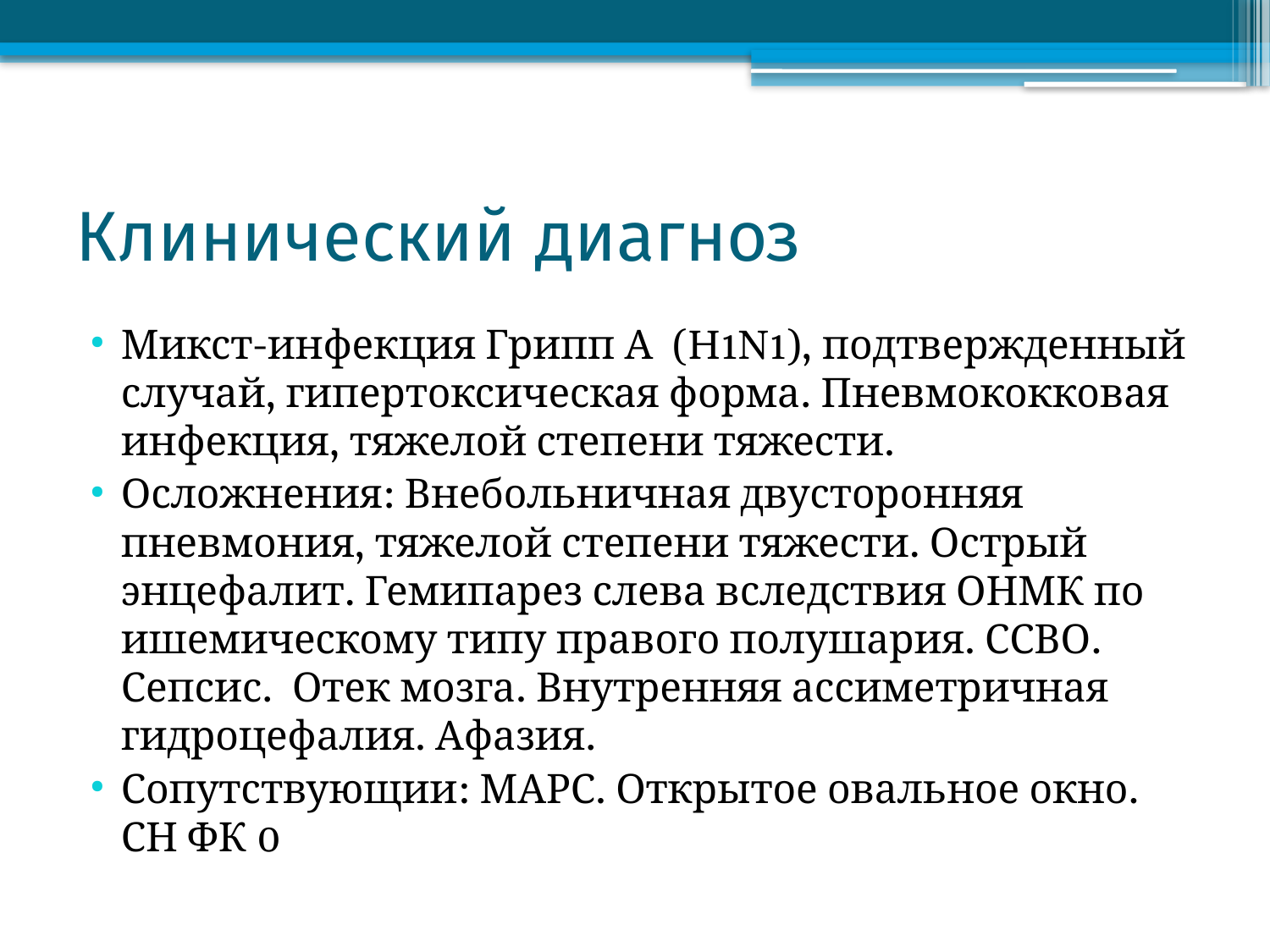

# Клинический диагноз
Микст-инфекция Грипп А  (H1N1), подтвержденный случай, гипертоксическая форма. Пневмококковая инфекция, тяжелой степени тяжести.
Осложнения: Внебольничная двусторонняя пневмония, тяжелой степени тяжести. Острый энцефалит. Гемипарез слева вследствия ОНМК по ишемическому типу правого полушария. ССВО. Сепсис.  Отек мозга. Внутренняя ассиметричная гидроцефалия. Афазия.
Сопутствующии: МАРС. Открытое овальное окно. СН ФК 0